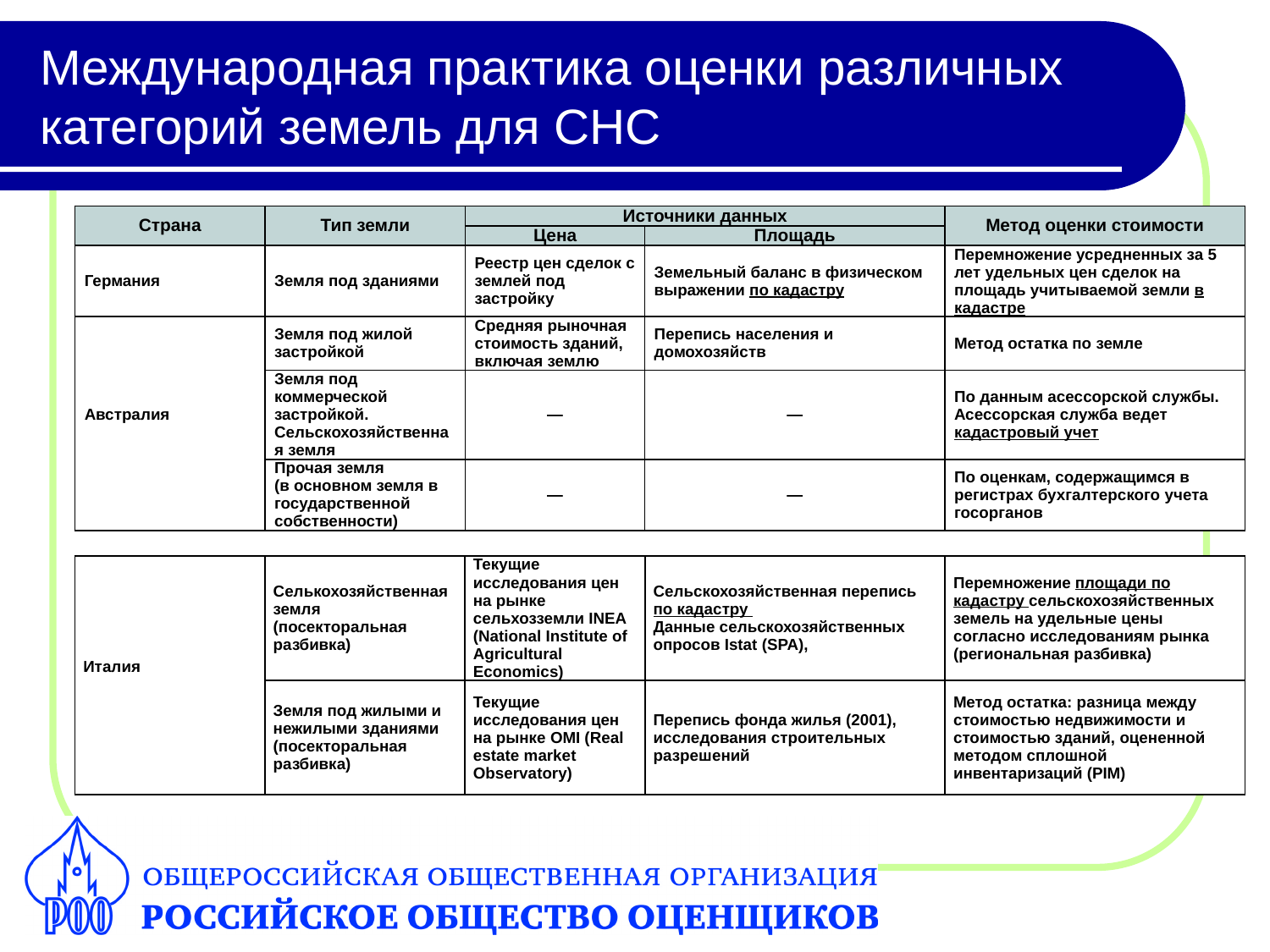

# Международная практика оценки различных категорий земель для СНС
| Страна | Тип земли | Источники данных |  | Метод оценки стоимости |
| --- | --- | --- | --- | --- |
|  |  | Цена | Площадь |  |
| Германия | Земля под зданиями | Реестр цен сделок с землей под застройку | Земельный баланс в физическом выражении по кадастру | Перемножение усредненных за 5 лет удельных цен сделок на площадь учитываемой земли в кадастре |
| Австралия | Земля под жилой застройкой | Средняя рыночная стоимость зданий, включая землю | Перепись населения и домохозяйств | Метод остатка по земле |
|  | Земля под коммерческой застройкой. Сельскохозяйственная земля | — | — | По данным асессорской службы. Асессорская служба ведет кадастровый учет |
|  | Прочая земля (в основном земля в государственной собственности) | — | — | По оценкам, содержащимся в регистрах бухгалтерского учета госорганов |
| Италия | Селькохозяйственная земля (посекторальная разбивка) | Текущие исследования цен на рынке сельхозземли INEA (National Institute of Agricultural Economics) | Сельскохозяйственная перепись по кадастру Данные сельскохозяйственных опросов Istat (SPA), | Перемножение площади по кадастру сельскохозяйственных земель на удельные цены согласно исследованиям рынка (региональная разбивка) |
| --- | --- | --- | --- | --- |
|  | Земля под жилыми и нежилыми зданиями (посекторальная разбивка) | Текущие исследования цен на рынке OMI (Real estate market Observatory) | Перепись фонда жилья (2001), исследования строительных разрешений | Метод остатка: разница между стоимостью недвижимости и стоимостью зданий, оцененной методом сплошной инвентаризаций (PIM) |